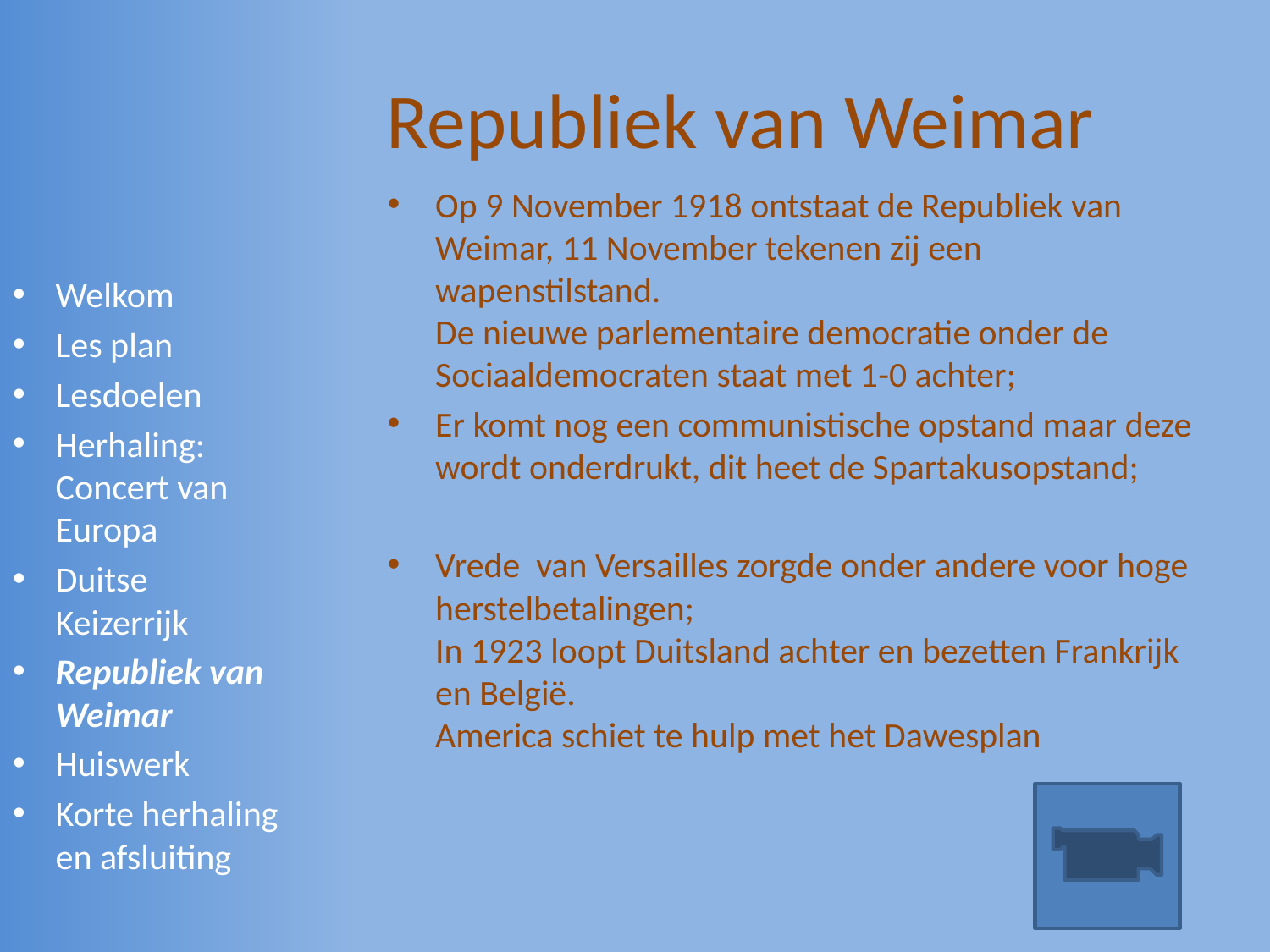

# Republiek van Weimar
Op 9 November 1918 ontstaat de Republiek van Weimar, 11 November tekenen zij een wapenstilstand.
De nieuwe parlementaire democratie onder de Sociaaldemocraten staat met 1-0 achter;
Er komt nog een communistische opstand maar deze wordt onderdrukt, dit heet de Spartakusopstand;

Vrede  van Versailles zorgde onder andere voor hoge herstelbetalingen;
In 1923 loopt Duitsland achter en bezetten Frankrijk en België.
America schiet te hulp met het Dawesplan
Welkom
Les plan
Lesdoelen
Herhaling: Concert van Europa
Duitse Keizerrijk
Republiek van Weimar
Huiswerk
Korte herhaling en afsluiting